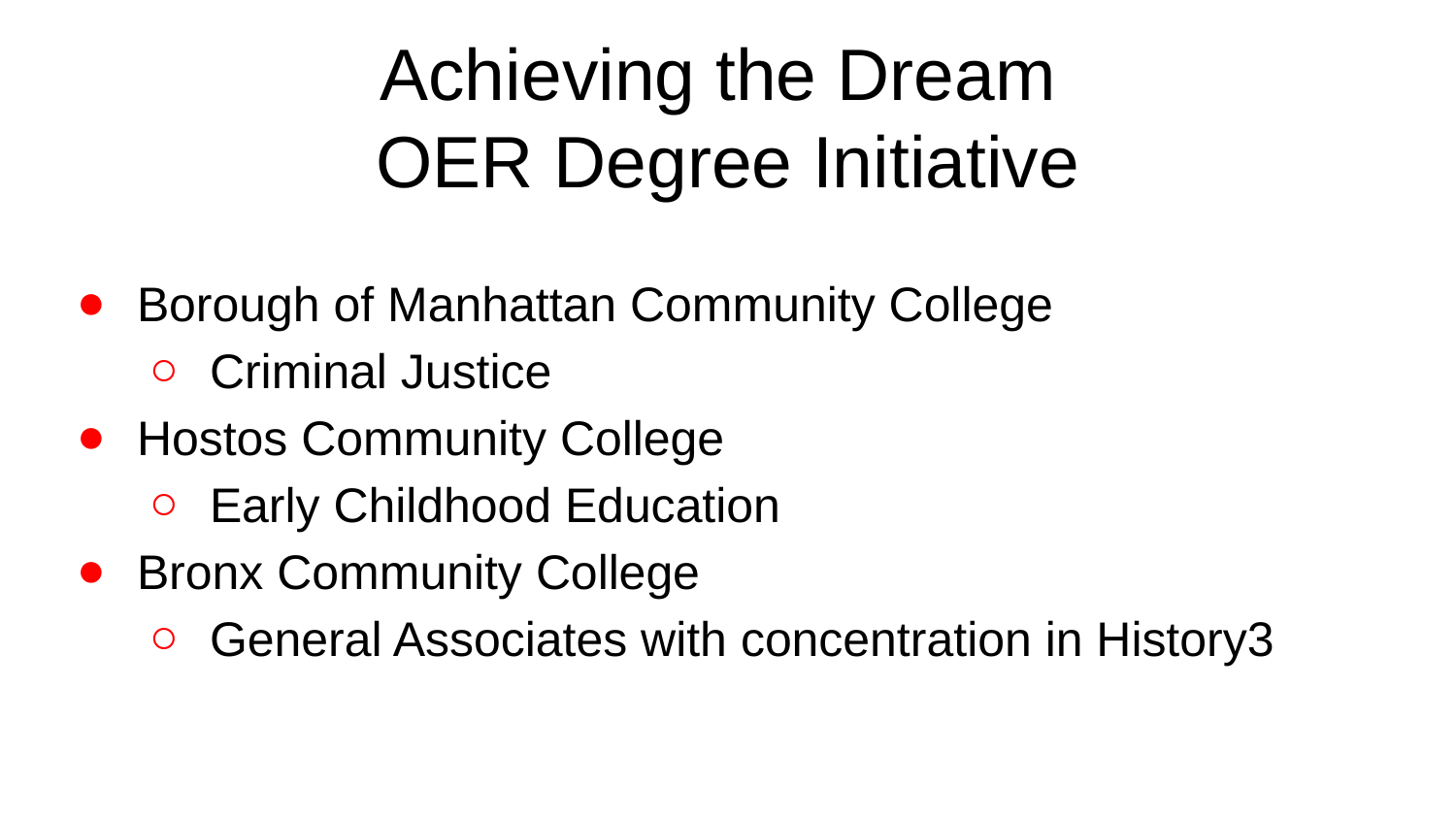

# Achieving the Dream
OER Degree Initiative
Borough of Manhattan Community College
Criminal Justice
Hostos Community College
Early Childhood Education
Bronx Community College
General Associates with concentration in History3